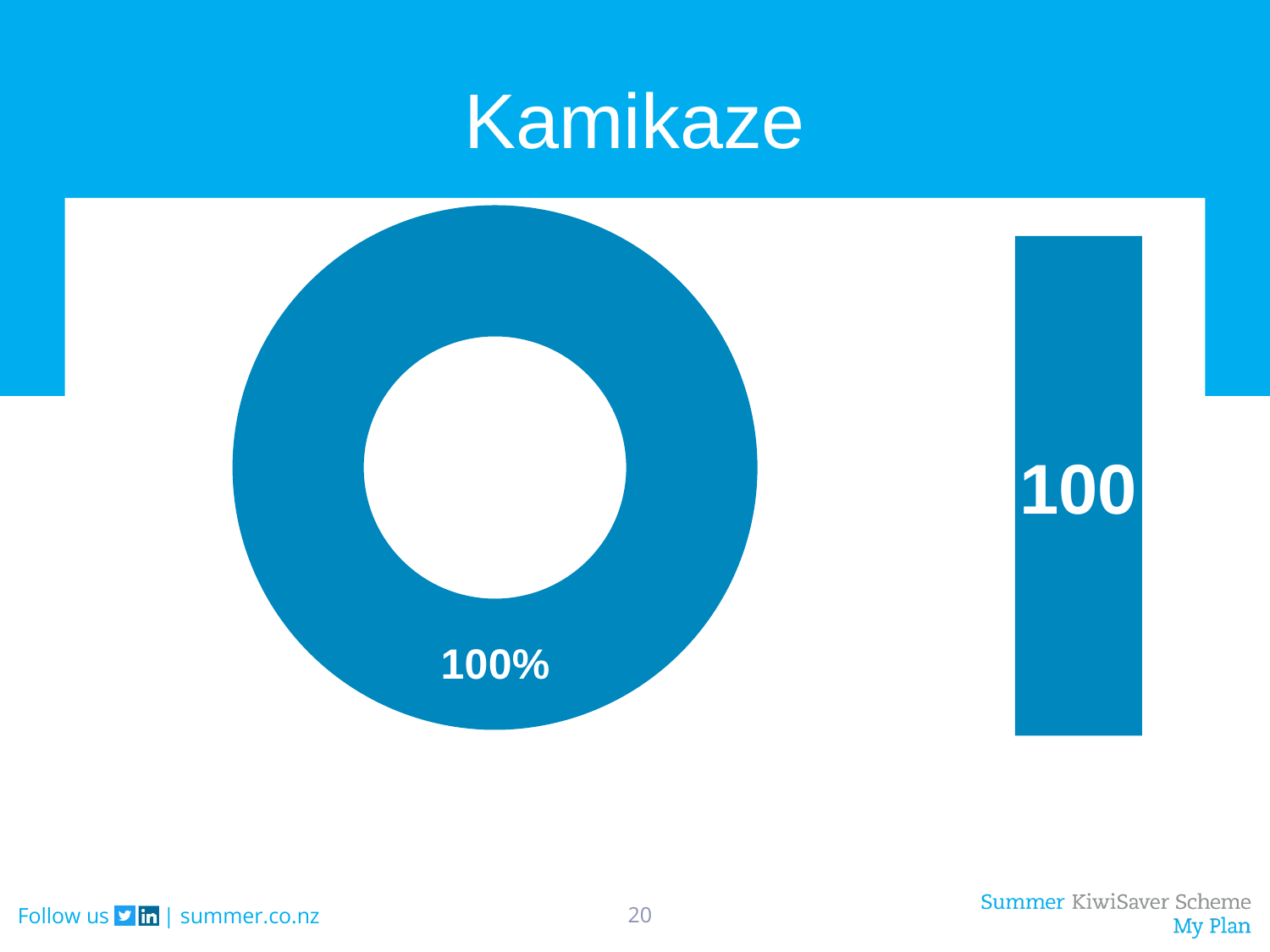

# Kamikaze

### Chart

| Category | Column1 |
|---|---|
| Cash | 100.0 |
100